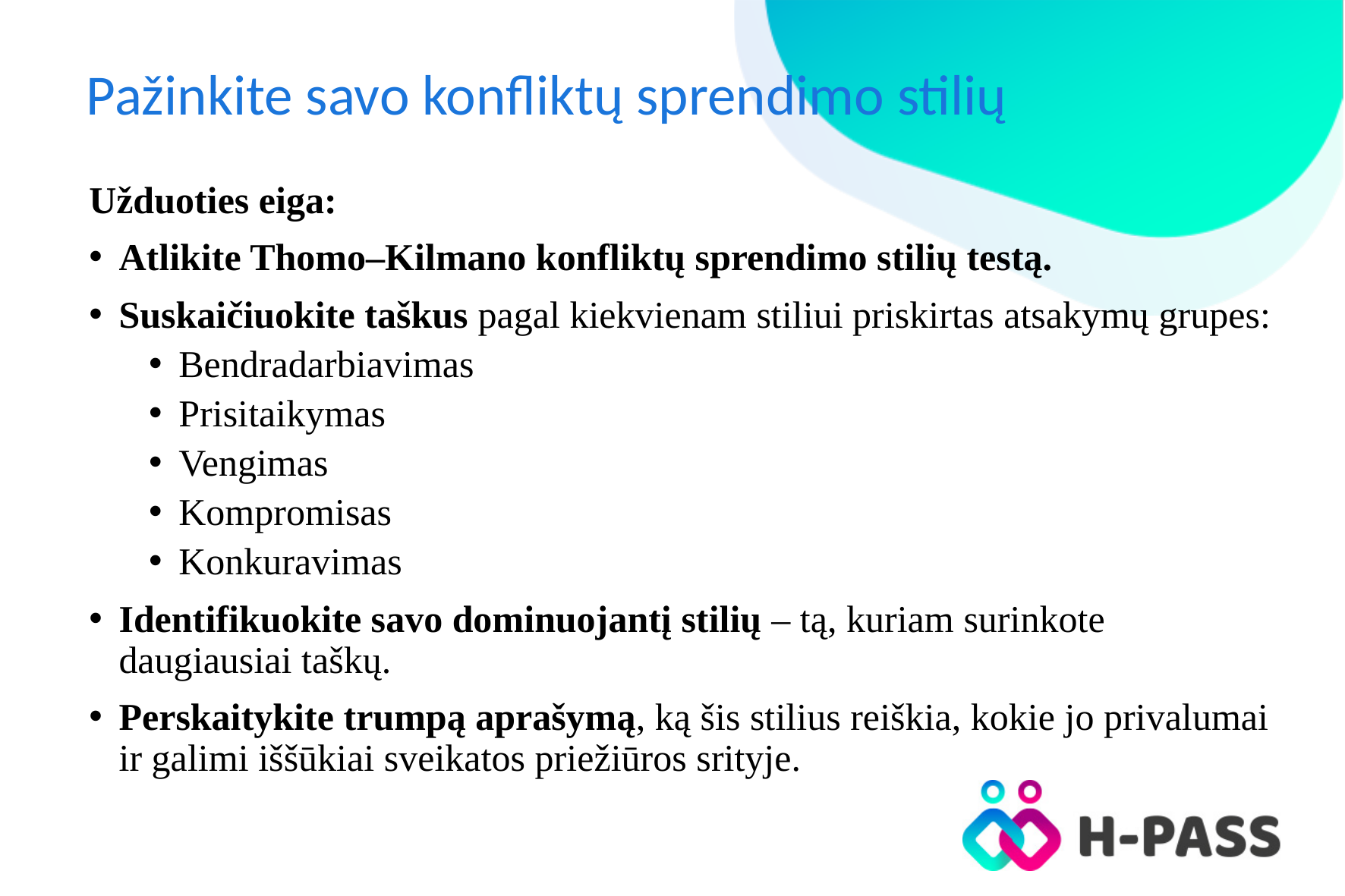

# Pažinkite savo konfliktų sprendimo stilių
Užduoties eiga:
Atlikite Thomo–Kilmano konfliktų sprendimo stilių testą.
Suskaičiuokite taškus pagal kiekvienam stiliui priskirtas atsakymų grupes:
Bendradarbiavimas
Prisitaikymas
Vengimas
Kompromisas
Konkuravimas
Identifikuokite savo dominuojantį stilių – tą, kuriam surinkote daugiausiai taškų.
Perskaitykite trumpą aprašymą, ką šis stilius reiškia, kokie jo privalumai ir galimi iššūkiai sveikatos priežiūros srityje.